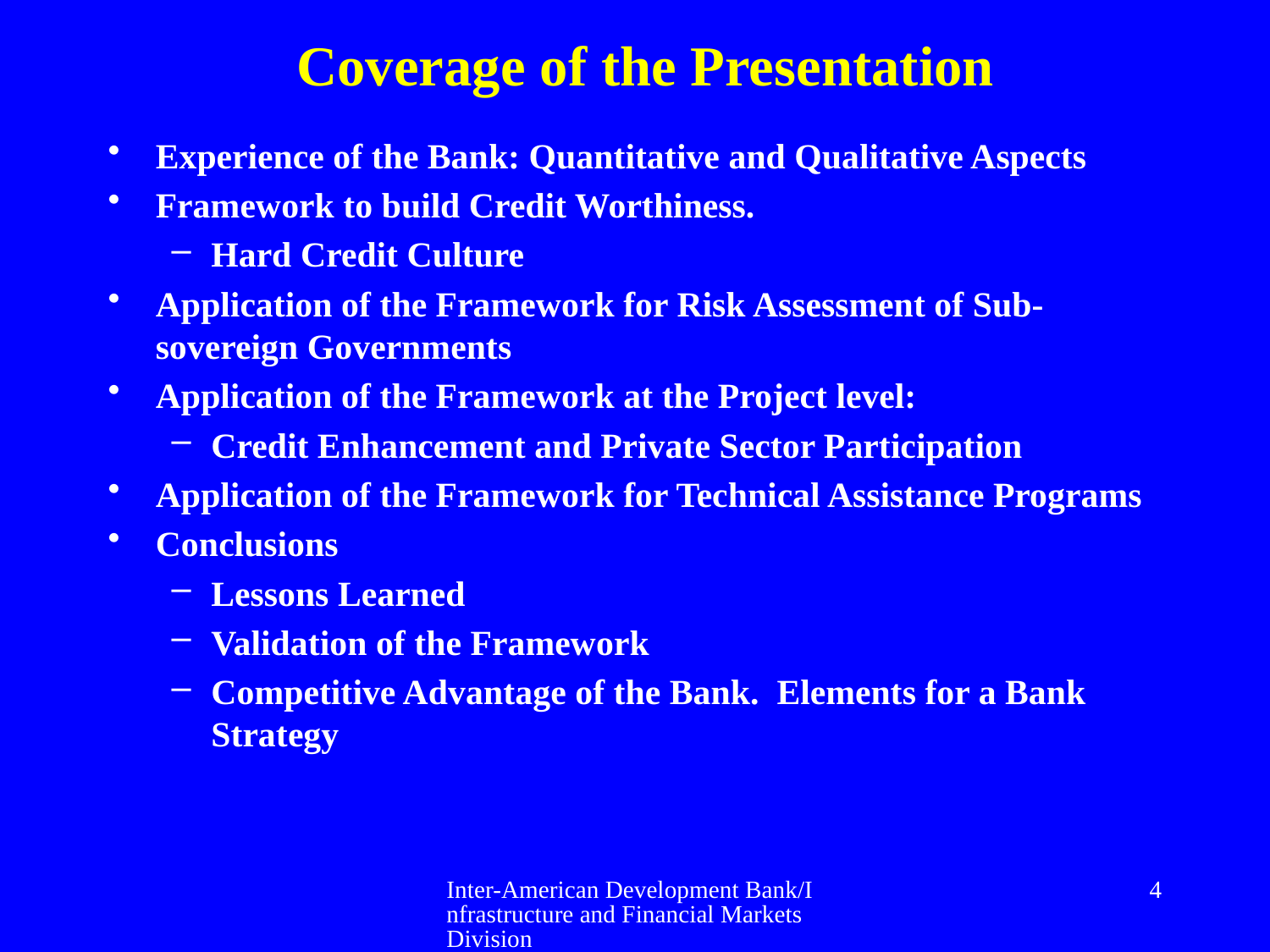

# Coverage of the Presentation
Experience of the Bank: Quantitative and Qualitative Aspects
Framework to build Credit Worthiness.
Hard Credit Culture
Application of the Framework for Risk Assessment of Sub-sovereign Governments
Application of the Framework at the Project level:
Credit Enhancement and Private Sector Participation
Application of the Framework for Technical Assistance Programs
Conclusions
Lessons Learned
Validation of the Framework
Competitive Advantage of the Bank.  Elements for a Bank Strategy

Inter-American Development Bank/Infrastructure and Financial Markets Division
4